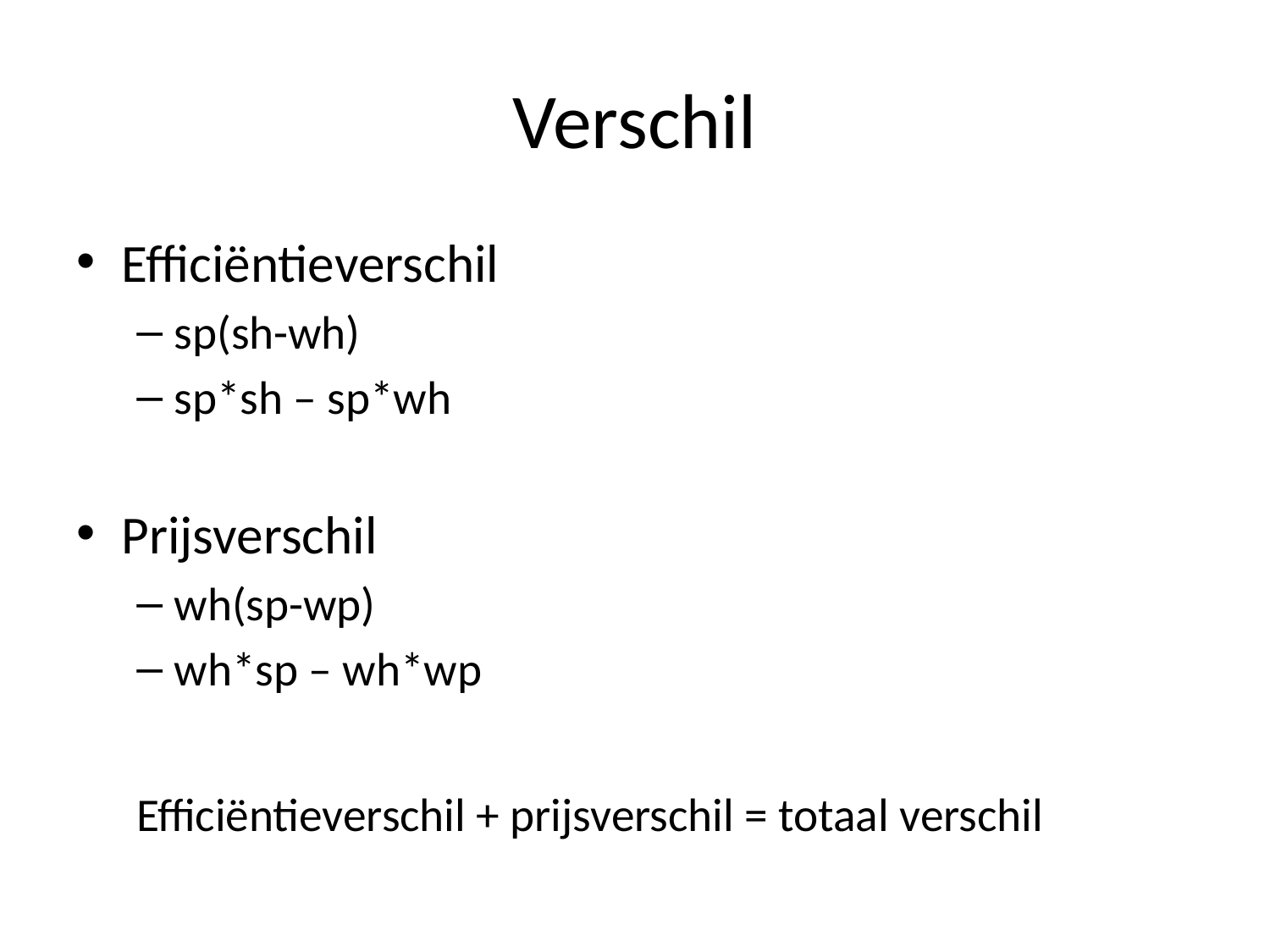

# Verschil
Efficiëntieverschil
sp(sh-wh)
sp*sh – sp*wh

Prijsverschil
wh(sp-wp)
wh*sp – wh*wp

Efficiëntieverschil + prijsverschil = totaal verschil